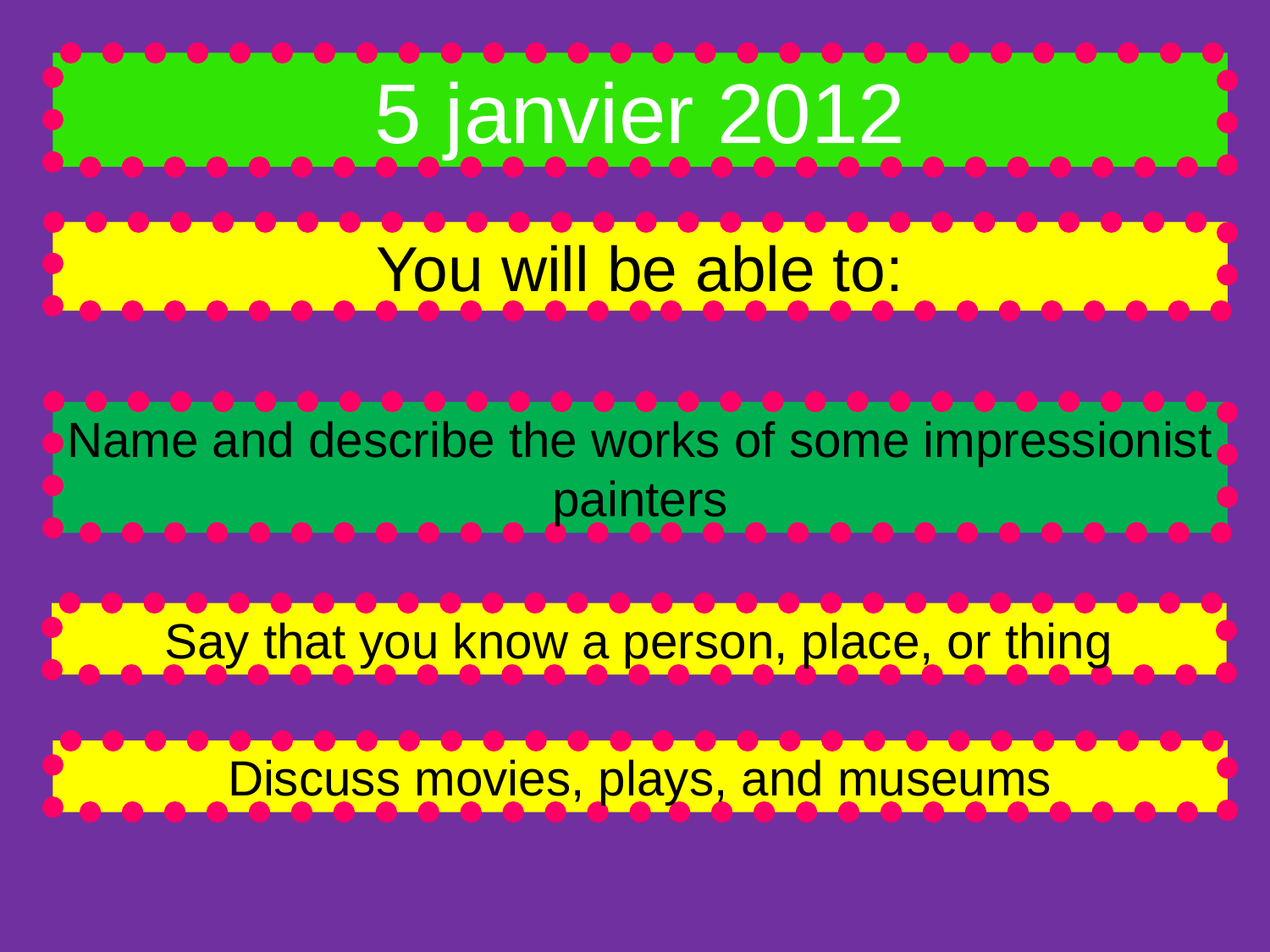

5 janvier 2012
You will be able to:
Name and describe the works of some impressionist painters
Say that you know a person, place, or thing
Discuss movies, plays, and museums